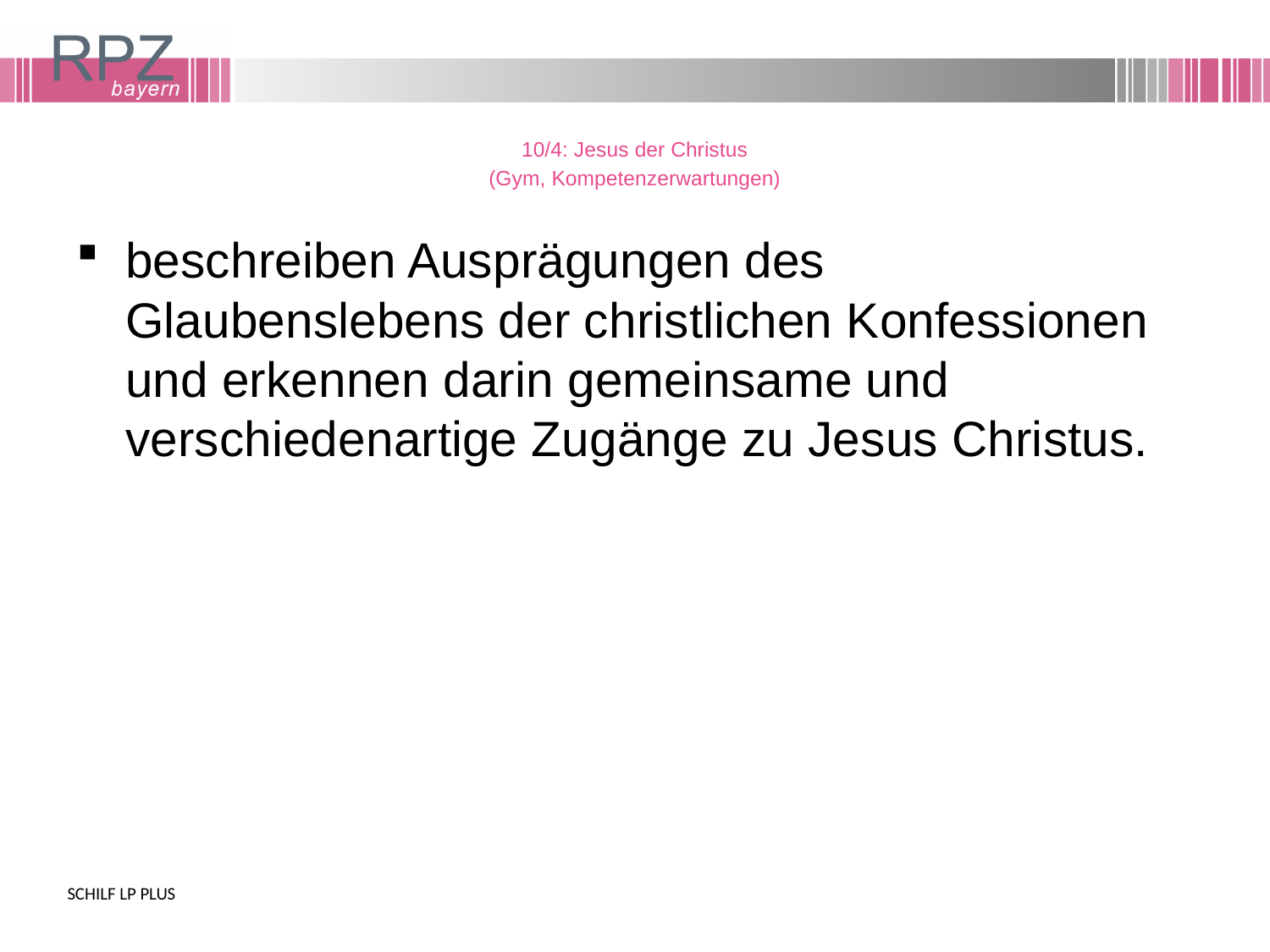

# 10/4: Jesus der Christus (Gym, Kompetenzerwartungen)
beschreiben Ausprägungen des Glaubenslebens der christlichen Konfessionen und erkennen darin gemeinsame und verschiedenartige Zugänge zu Jesus Christus.